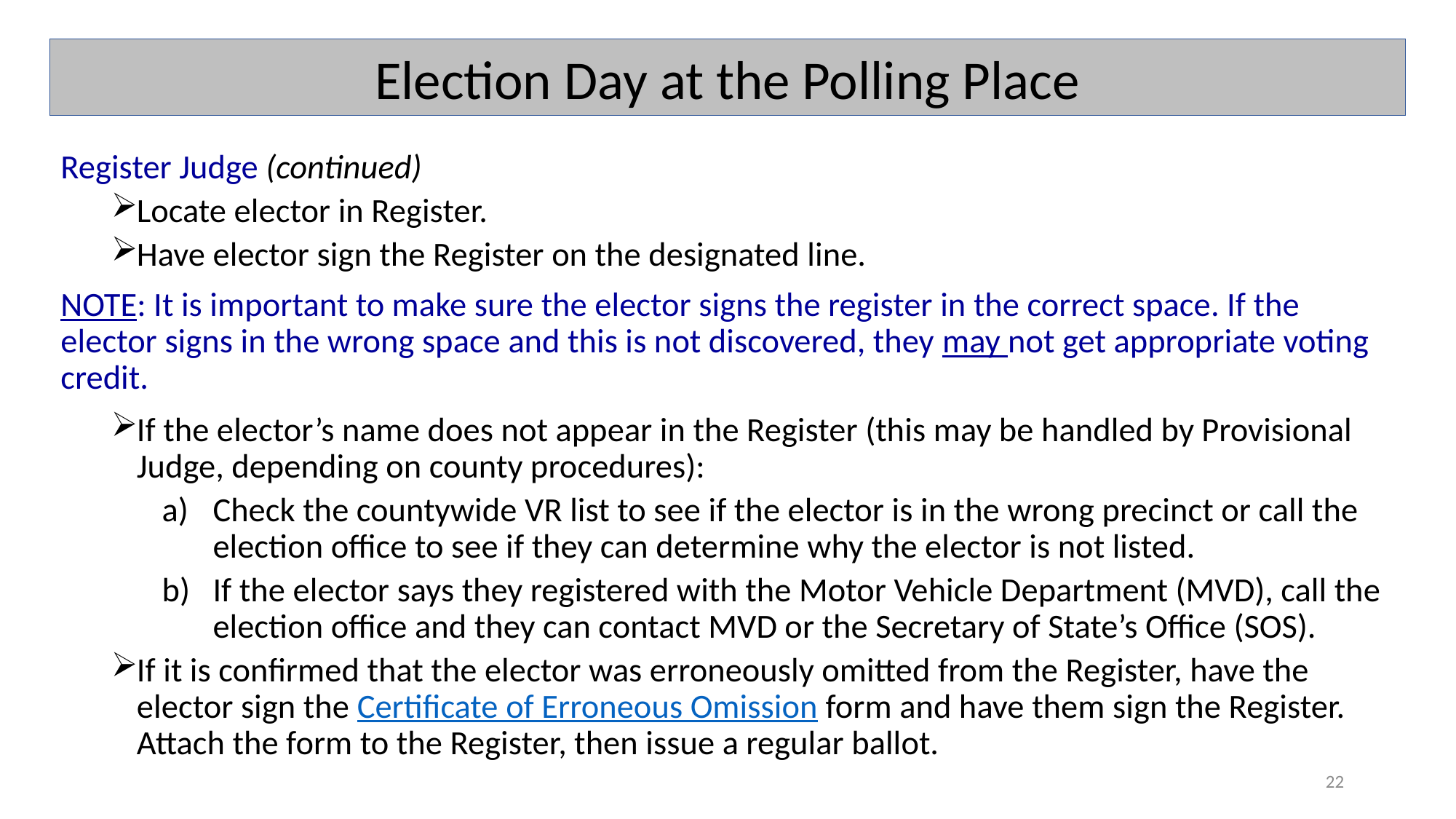

Election Day at the Polling Place
Register Judge (continued)
Locate elector in Register.
Have elector sign the Register on the designated line.
NOTE: It is important to make sure the elector signs the register in the correct space. If the elector signs in the wrong space and this is not discovered, they may not get appropriate voting credit.
If the elector’s name does not appear in the Register (this may be handled by Provisional Judge, depending on county procedures):
Check the countywide VR list to see if the elector is in the wrong precinct or call the election office to see if they can determine why the elector is not listed.
If the elector says they registered with the Motor Vehicle Department (MVD), call the election office and they can contact MVD or the Secretary of State’s Office (SOS).
If it is confirmed that the elector was erroneously omitted from the Register, have the elector sign the Certificate of Erroneous Omission form and have them sign the Register. Attach the form to the Register, then issue a regular ballot.

22